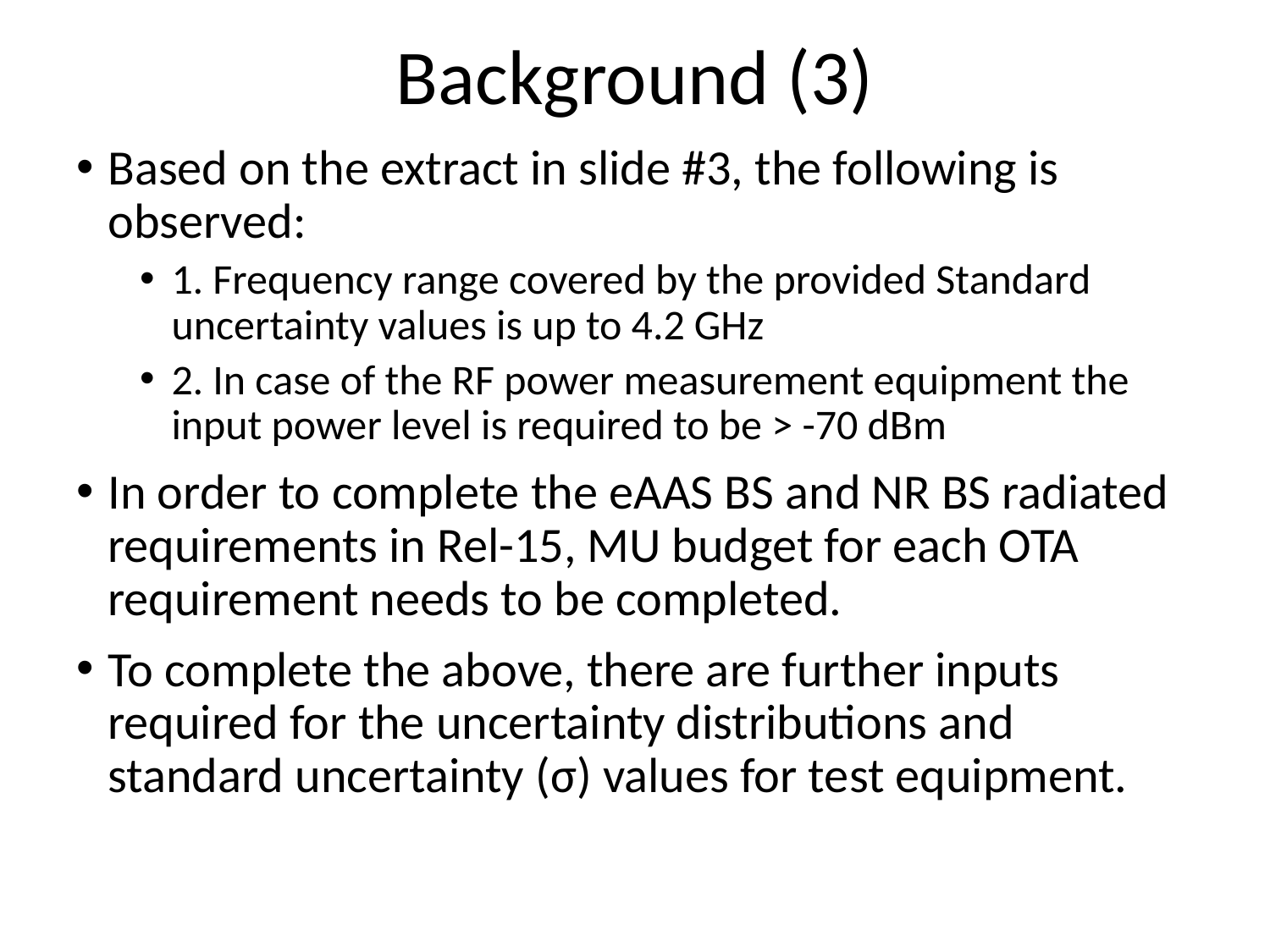

# Background (3)

Based on the extract in slide #3, the following is observed:
1. Frequency range covered by the provided Standard uncertainty values is up to 4.2 GHz
2. In case of the RF power measurement equipment the input power level is required to be > -70 dBm
In order to complete the eAAS BS and NR BS radiated requirements in Rel-15, MU budget for each OTA requirement needs to be completed.
To complete the above, there are further inputs required for the uncertainty distributions and standard uncertainty (σ) values for test equipment.